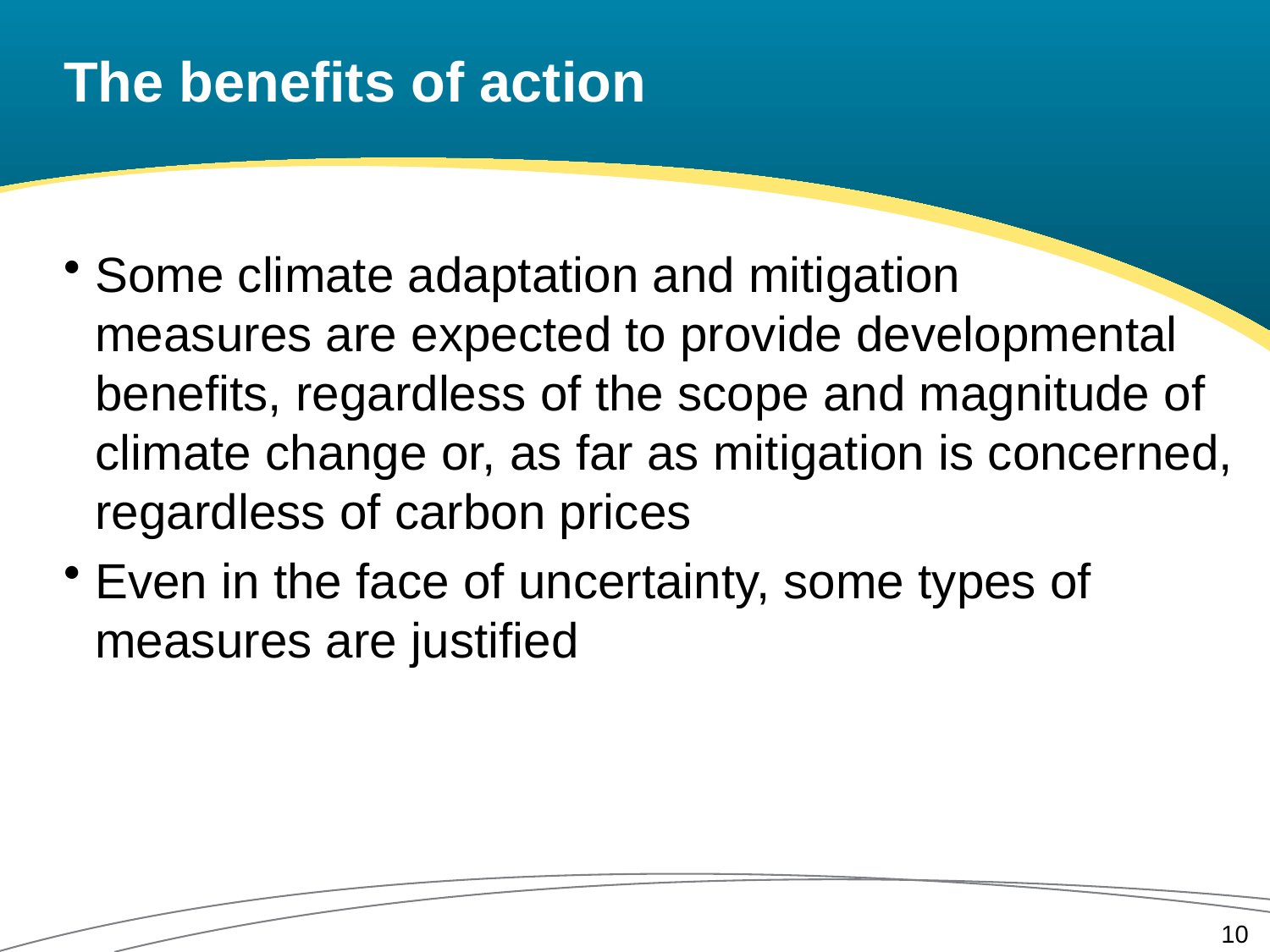

# The benefits of action
Some climate adaptation and mitigation
measures are expected to provide developmental benefits, regardless of the scope and magnitude of climate change or, as far as mitigation is concerned, regardless of carbon prices
Even in the face of uncertainty, some types of measures are justified
10